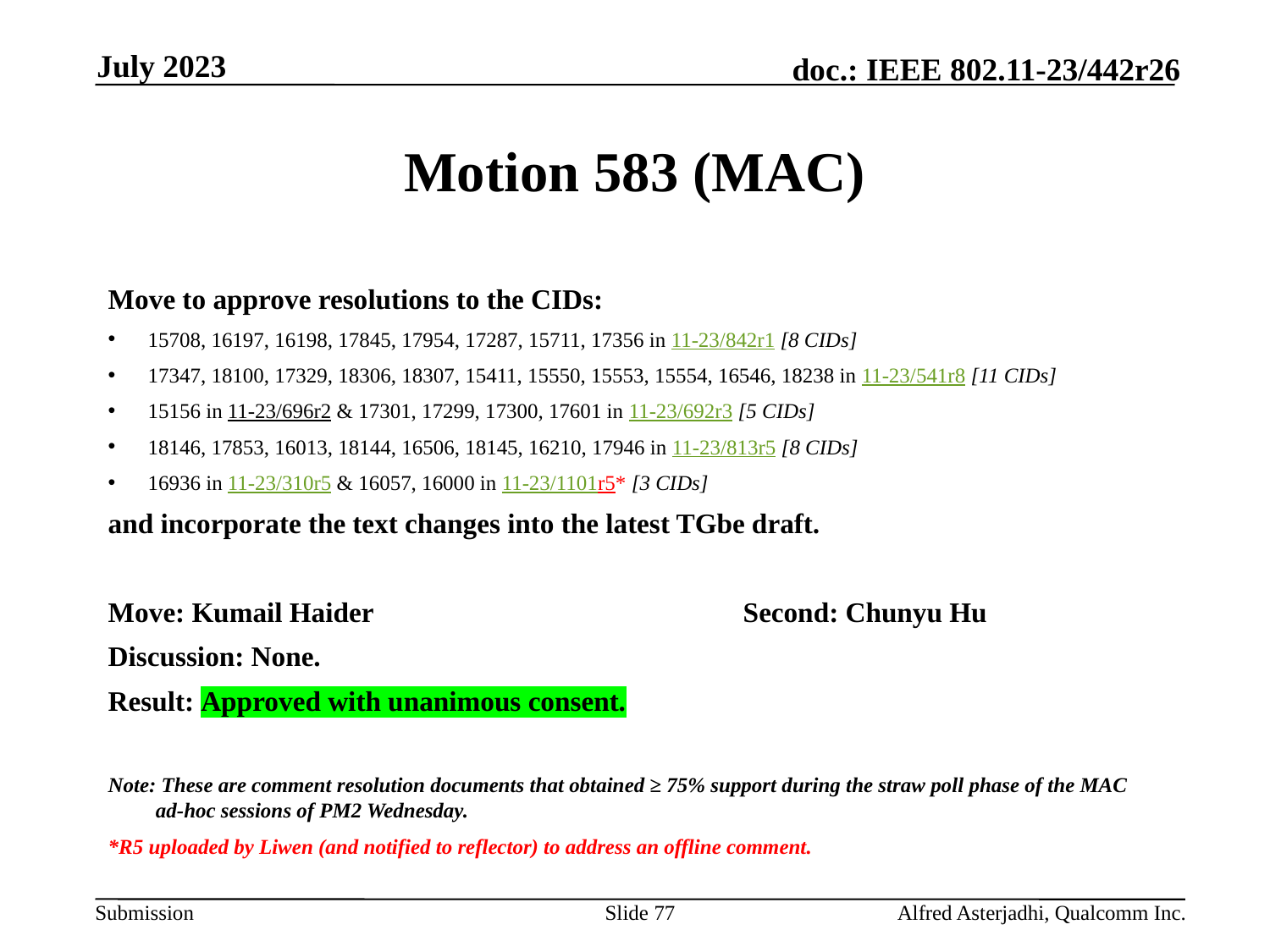

July 2023
# Motion 583 (MAC)
Move to approve resolutions to the CIDs:
15708, 16197, 16198, 17845, 17954, 17287, 15711, 17356 in 11-23/842r1 [8 CIDs]
17347, 18100, 17329, 18306, 18307, 15411, 15550, 15553, 15554, 16546, 18238 in 11-23/541r8 [11 CIDs]
15156 in 11-23/696r2 & 17301, 17299, 17300, 17601 in 11-23/692r3 [5 CIDs]
18146, 17853, 16013, 18144, 16506, 18145, 16210, 17946 in 11-23/813r5 [8 CIDs]
16936 in 11-23/310r5 & 16057, 16000 in 11-23/1101r5* [3 CIDs]
and incorporate the text changes into the latest TGbe draft.

Move: Kumail Haider 			Second: Chunyu Hu
Discussion: None.
Result: Approved with unanimous consent.

Note: These are comment resolution documents that obtained ≥ 75% support during the straw poll phase of the MAC ad-hoc sessions of PM2 Wednesday.
*R5 uploaded by Liwen (and notified to reflector) to address an offline comment.
Slide 77
Alfred Asterjadhi, Qualcomm Inc.